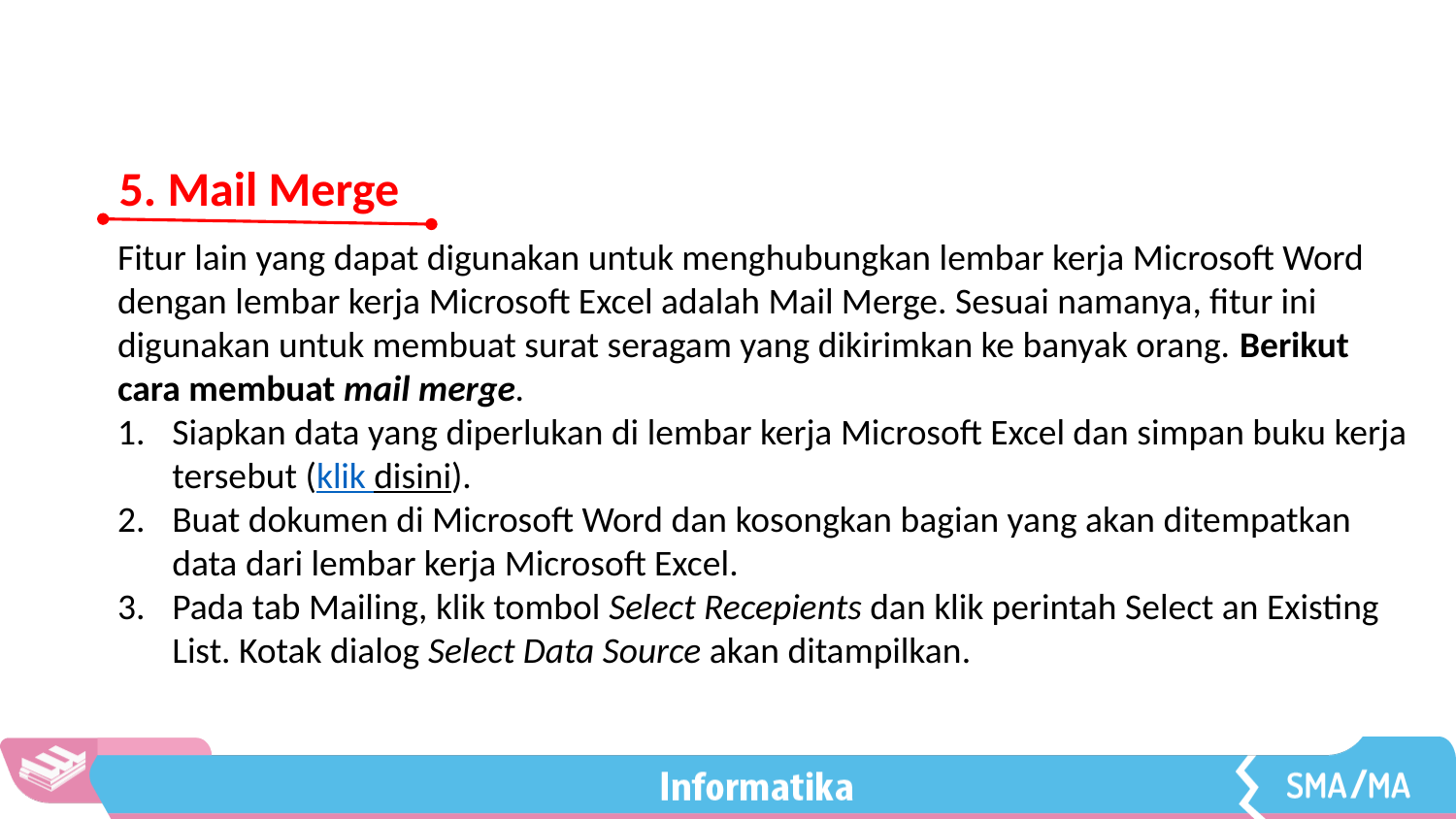

5. Mail Merge
Fitur lain yang dapat digunakan untuk menghubungkan lembar kerja Microsoft Word dengan lembar kerja Microsoft Excel adalah Mail Merge. Sesuai namanya, fitur ini digunakan untuk membuat surat seragam yang dikirimkan ke banyak orang. Berikut cara membuat mail merge.
Siapkan data yang diperlukan di lembar kerja Microsoft Excel dan simpan buku kerja tersebut (klik disini).
Buat dokumen di Microsoft Word dan kosongkan bagian yang akan ditempatkan data dari lembar kerja Microsoft Excel.
Pada tab Mailing, klik tombol Select Recepients dan klik perintah Select an Existing List. Kotak dialog Select Data Source akan ditampilkan.